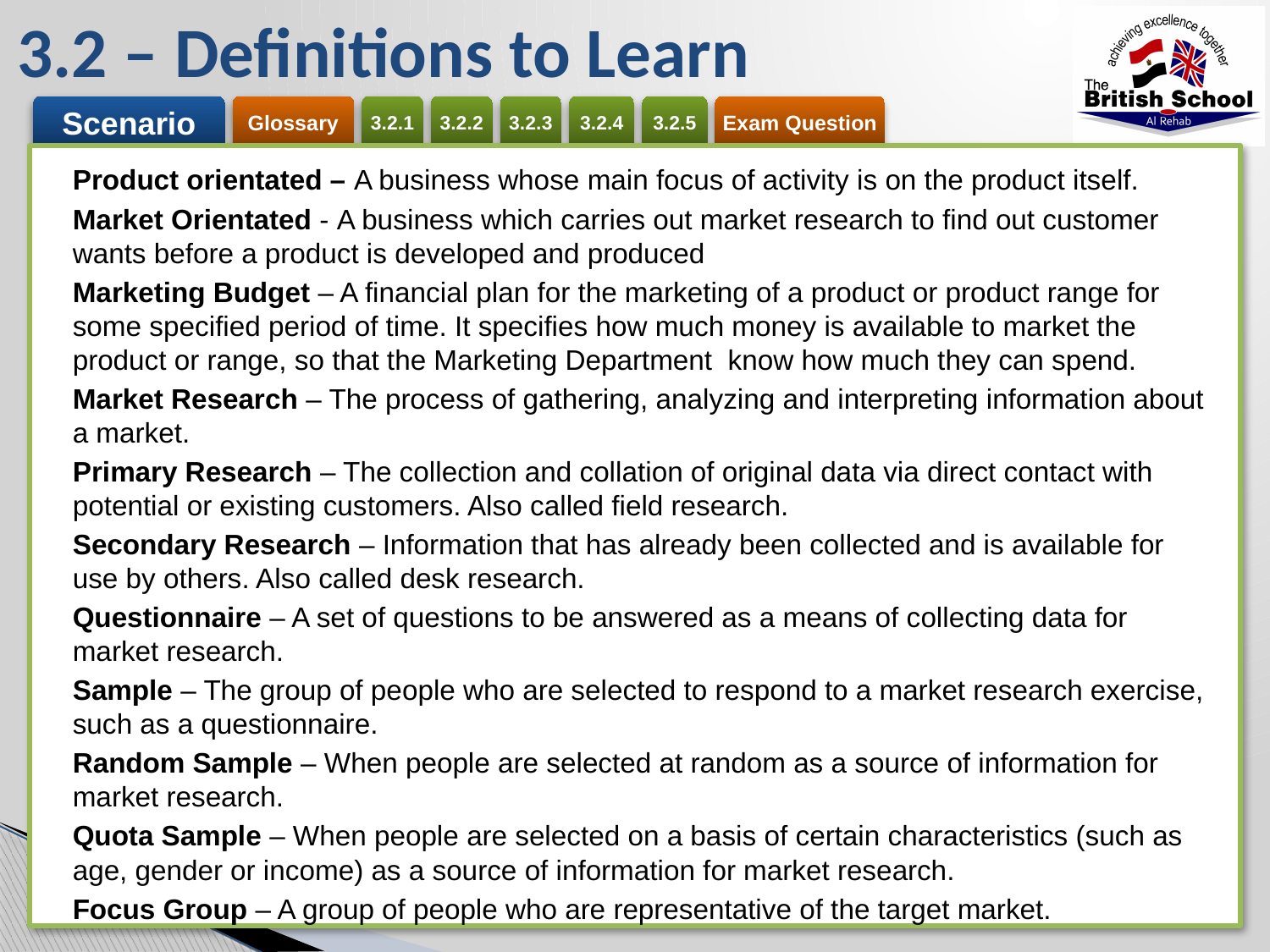

# 3.2 – Definitions to Learn
Product orientated – A business whose main focus of activity is on the product itself.
Market Orientated - A business which carries out market research to find out customer wants before a product is developed and produced
Marketing Budget – A financial plan for the marketing of a product or product range for some specified period of time. It specifies how much money is available to market the product or range, so that the Marketing Department  know how much they can spend.
Market Research – The process of gathering, analyzing and interpreting information about a market.
Primary Research – The collection and collation of original data via direct contact with potential or existing customers. Also called field research.
Secondary Research – Information that has already been collected and is available for use by others. Also called desk research.
Questionnaire – A set of questions to be answered as a means of collecting data for market research.
Sample – The group of people who are selected to respond to a market research exercise, such as a questionnaire.
Random Sample – When people are selected at random as a source of information for market research.
Quota Sample – When people are selected on a basis of certain characteristics (such as age, gender or income) as a source of information for market research.
Focus Group – A group of people who are representative of the target market.